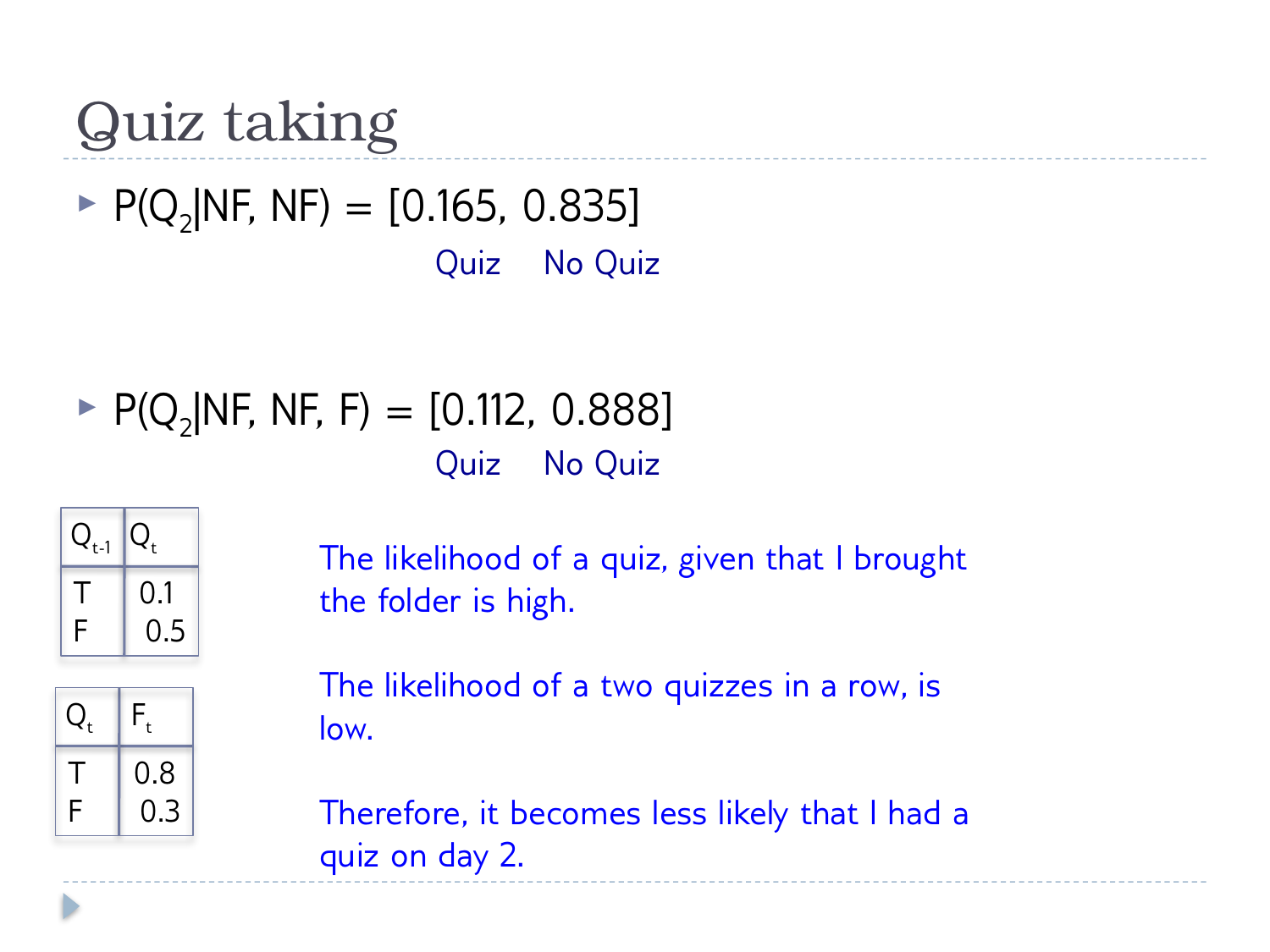

# Quiz taking
P(Q2|NF, NF) = [0.165, 0.835]

P(Q2|NF, NF, F) = [0.112, 0.888]
Quiz    No Quiz
Quiz    No Quiz

Qt-1  Qt
T     0.1
F      0.5
The likelihood of a quiz, given that I brought the folder is high.

The likelihood of a two quizzes in a row, is low.

Therefore, it becomes less likely that I had a quiz on day 2.
Qt    Ft

T     0.8
F      0.3